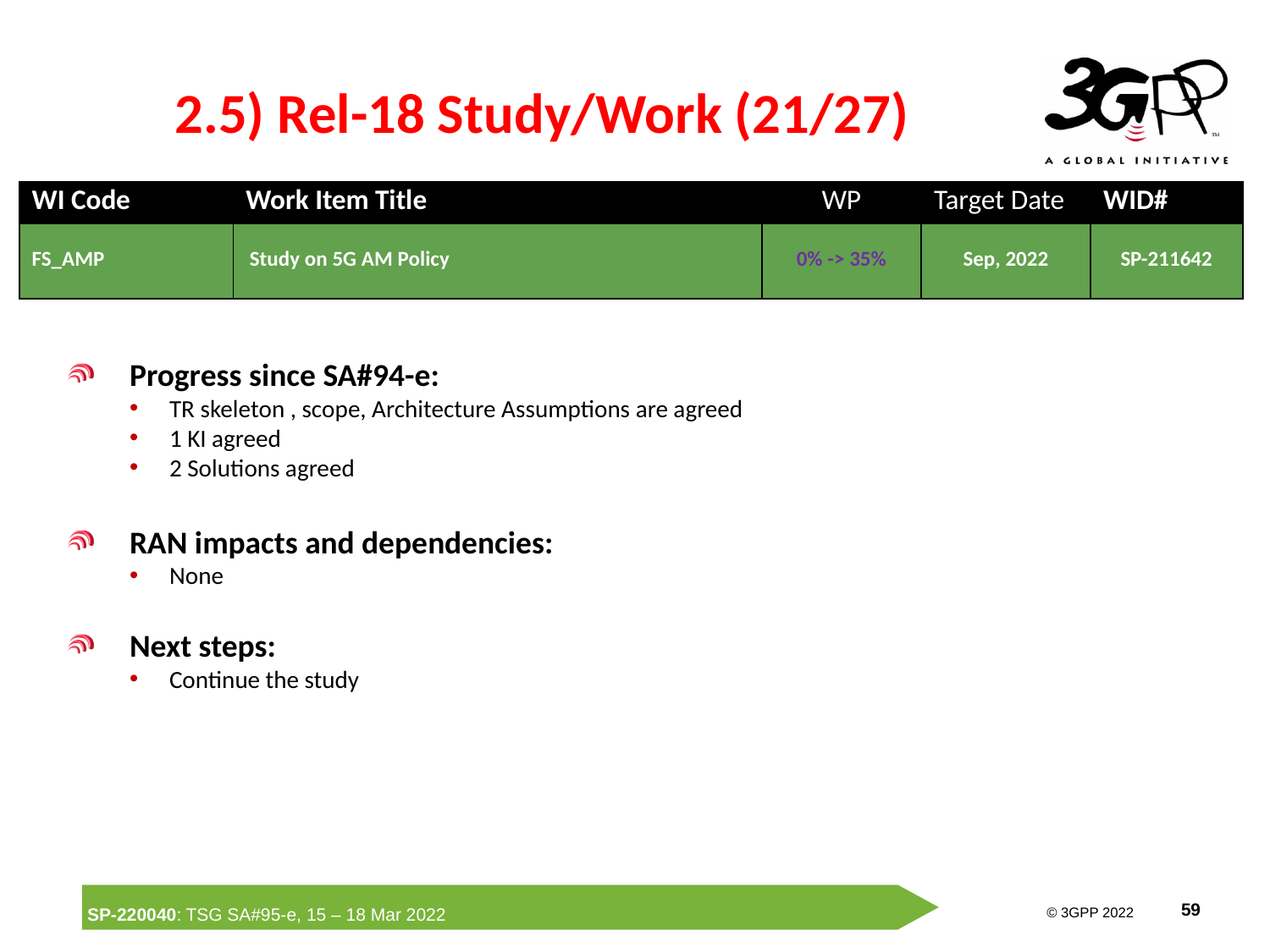

# 2.5) Rel-18 Study/Work (21/27)
| WI Code | Work Item Title | WP | Target Date | WID# |
| --- | --- | --- | --- | --- |
| FS\_AMP | Study on 5G AM Policy | 0% -> 35% | Sep, 2022 | SP-211642 |
Progress since SA#94-e:
TR skeleton , scope, Architecture Assumptions are agreed
1 KI agreed
2 Solutions agreed

RAN impacts and dependencies:
None

Next steps:
Continue the study